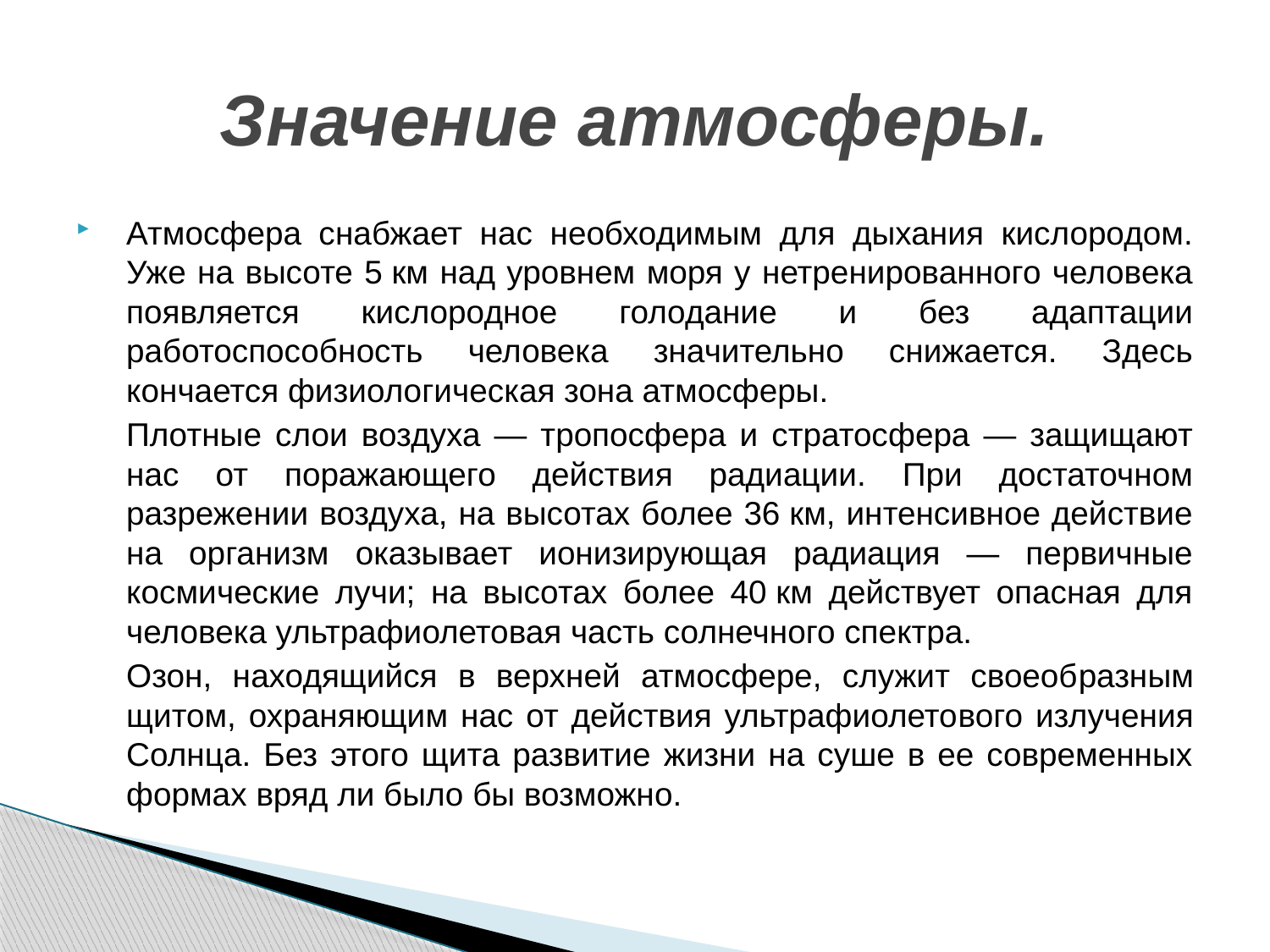

# Значение атмосферы.
Атмосфера снабжает нас необходимым для дыхания кислородом. Уже на высоте 5 км над уровнем моря у нетренированного человека появляется кислородное голодание и без адаптации работоспособность человека значительно снижается. Здесь кончается физиологическая зона атмосферы.
	Плотные слои воздуха — тропосфера и стратосфера — защищают нас от поражающего действия радиации. При достаточном разрежении воздуха, на высотах более 36 км, интенсивное действие на организм оказывает ионизирующая радиация — первичные космические лучи; на высотах более 40 км действует опасная для человека ультрафиолетовая часть солнечного спектра.
	Озон, находящийся в верхней атмосфере, служит своеоб­разным щитом, охраняющим нас от действия ультрафиолето­вого излучения Солнца. Без этого щита развитие жизни на суше в ее современных формах вряд ли было бы возможно.